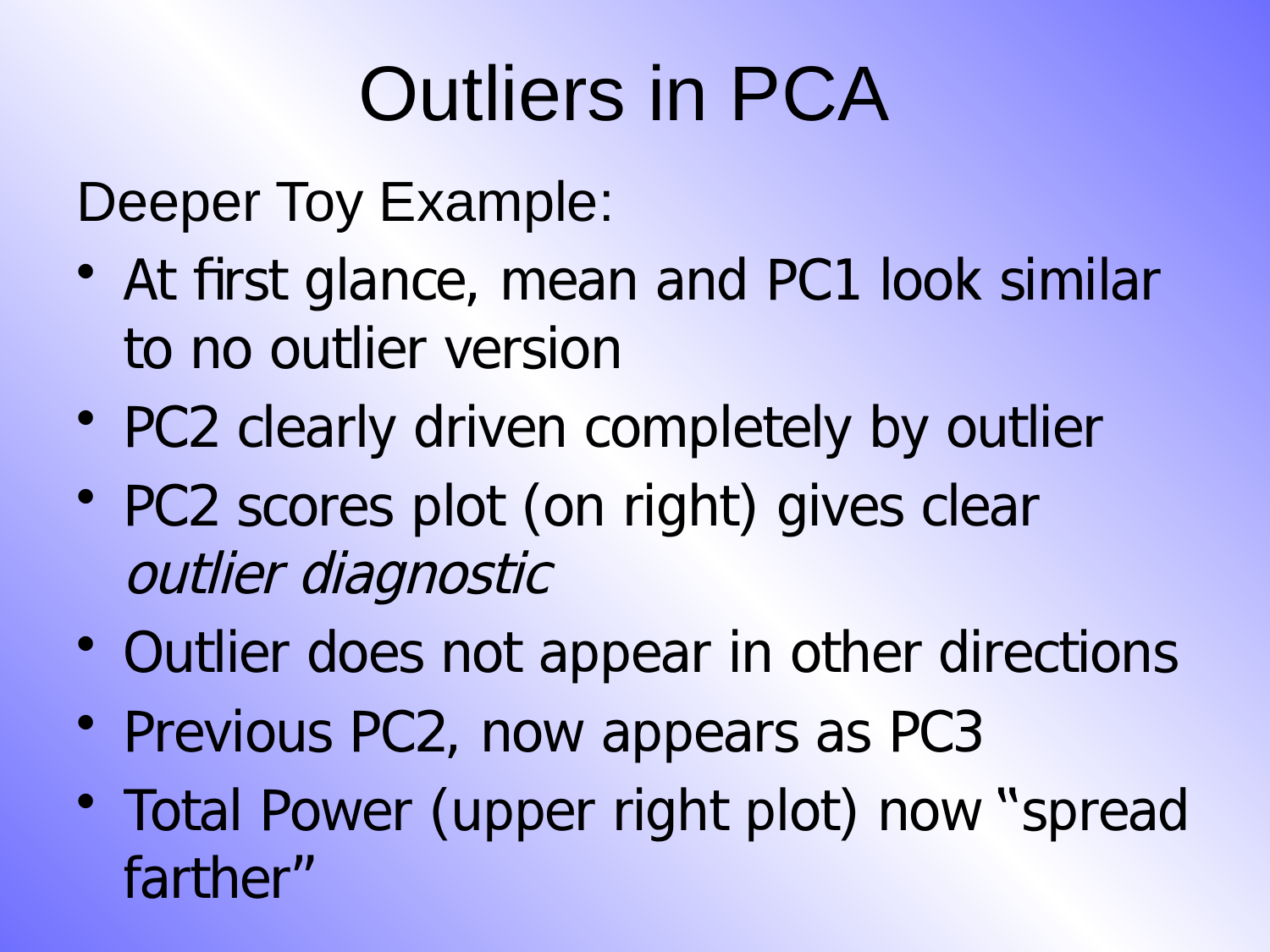

# Outliers in PCA
Deeper Toy Example:
At first glance, mean and PC1 look similar to no outlier version
PC2 clearly driven completely by outlier
PC2 scores plot (on right) gives clear outlier diagnostic
Outlier does not appear in other directions
Previous PC2, now appears as PC3
Total Power (upper right plot) now “spread farther”